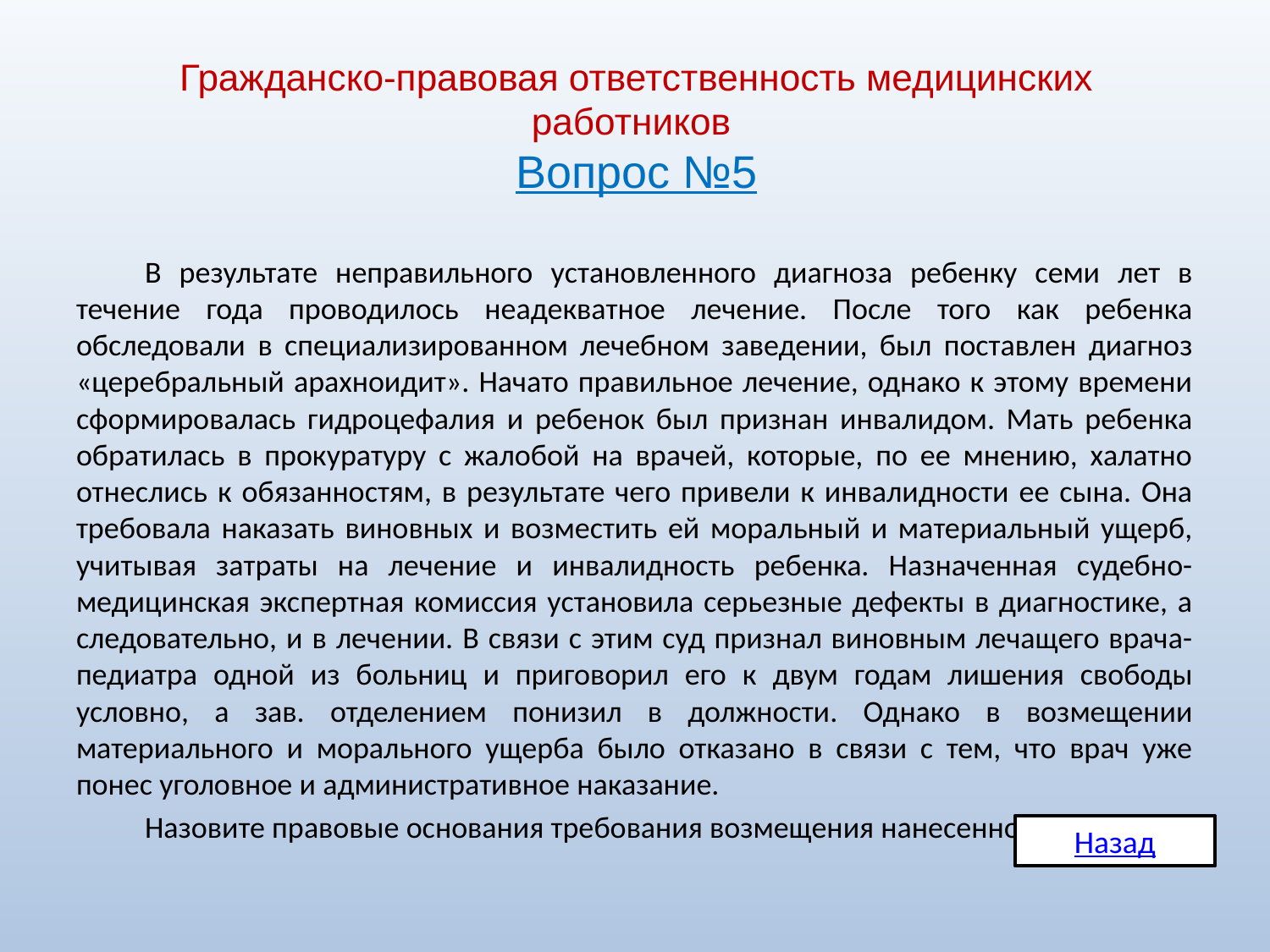

# Гражданско-правовая ответственность медицинских работников Вопрос №5
	В результате неправильного установленного диагноза ребенку семи лет в течение года проводилось неадекватное лечение. После того как ребенка обследовали в специализированном лечебном заведении, был поставлен диагноз «церебральный арахноидит». Начато правильное лечение, однако к этому времени сформировалась гидроцефалия и ребенок был признан инвалидом. Мать ребенка обратилась в прокуратуру с жалобой на врачей, которые, по ее мнению, халатно отнеслись к обязанностям, в результате чего привели к инвалидности ее сына. Она требовала наказать виновных и возместить ей моральный и материальный ущерб, учитывая затраты на лечение и инвалидность ребенка. Назначенная судебно-медицинская экспертная комиссия установила серьезные дефекты в диагностике, а следовательно, и в лечении. В связи с этим суд признал виновным лечащего врача-педиатра одной из больниц и приговорил его к двум годам лишения свободы условно, а зав. отделением понизил в должности. Однако в возмещении материального и морального ущерба было отказано в связи с тем, что врач уже понес уголовное и административное наказание.
	Назовите правовые основания требования возмещения нанесенного ущерба?
Назад